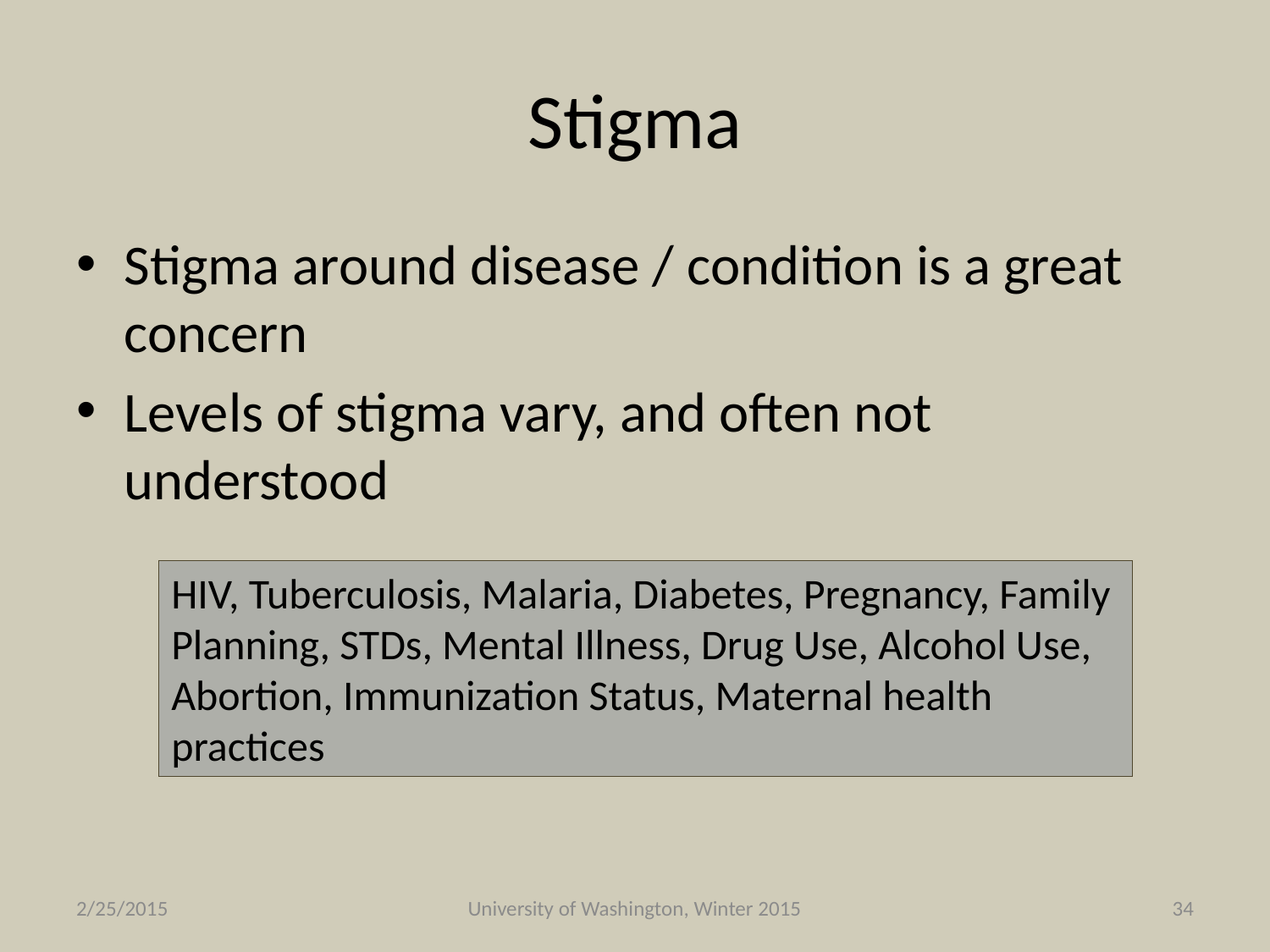

# Stigma
Stigma around disease / condition is a great concern
Levels of stigma vary, and often not understood
HIV, Tuberculosis, Malaria, Diabetes, Pregnancy, Family Planning, STDs, Mental Illness, Drug Use, Alcohol Use, Abortion, Immunization Status, Maternal health practices
2/25/2015
University of Washington, Winter 2015
34